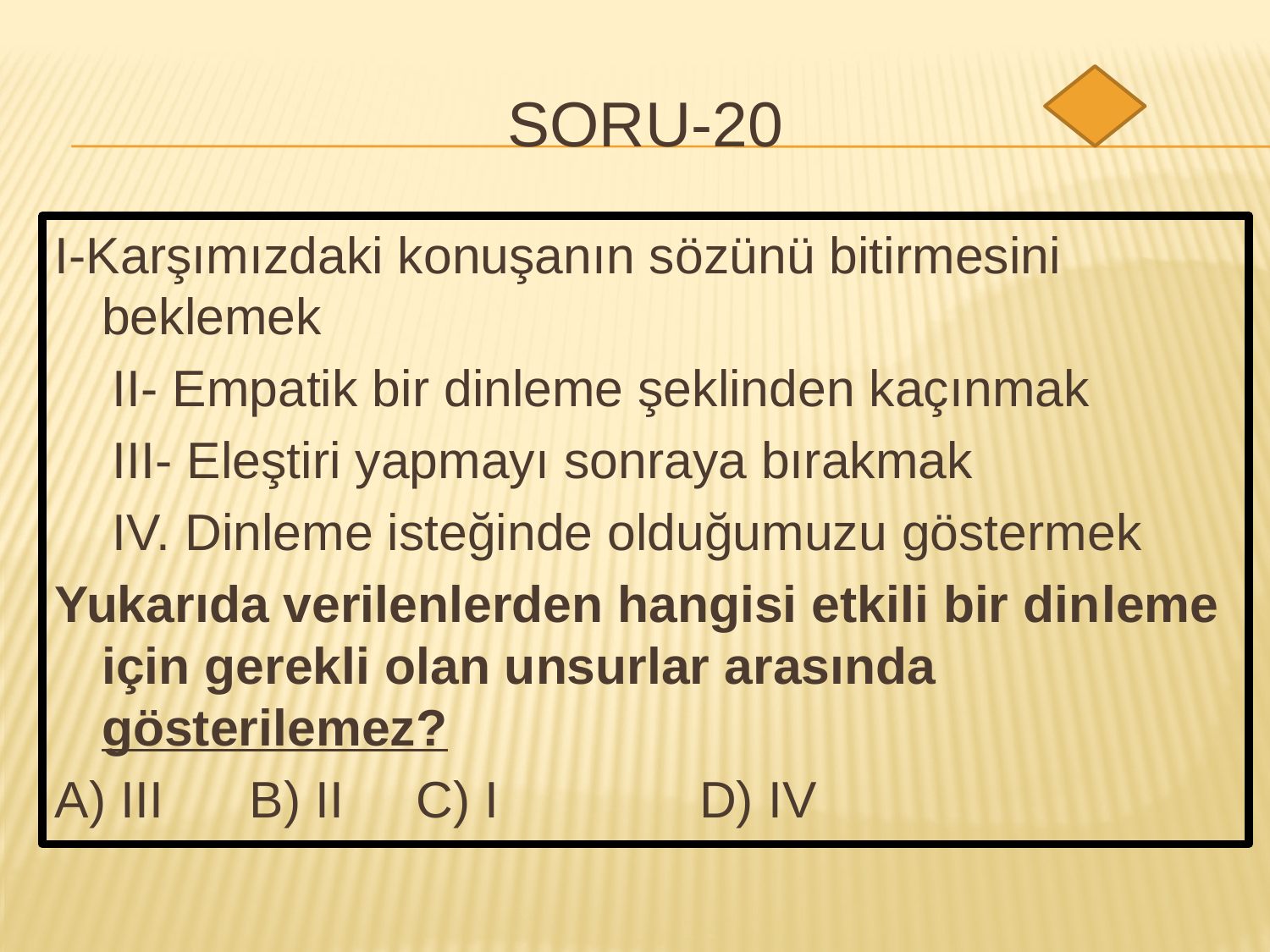

# SORU-20

I-Karşımızdaki konuşanın sözünü bitirmesini beklemek
    II- Empatik bir dinleme şeklinden kaçınmak
    III- Eleştiri yapmayı sonraya bırakmak
    IV. Dinleme isteğinde olduğumuzu göstermek
Yukarıda verilenlerden hangisi etkili bir din­leme için gerekli olan unsurlar arasında gösterilemez?
A) III      B) II     C) I              D) IV